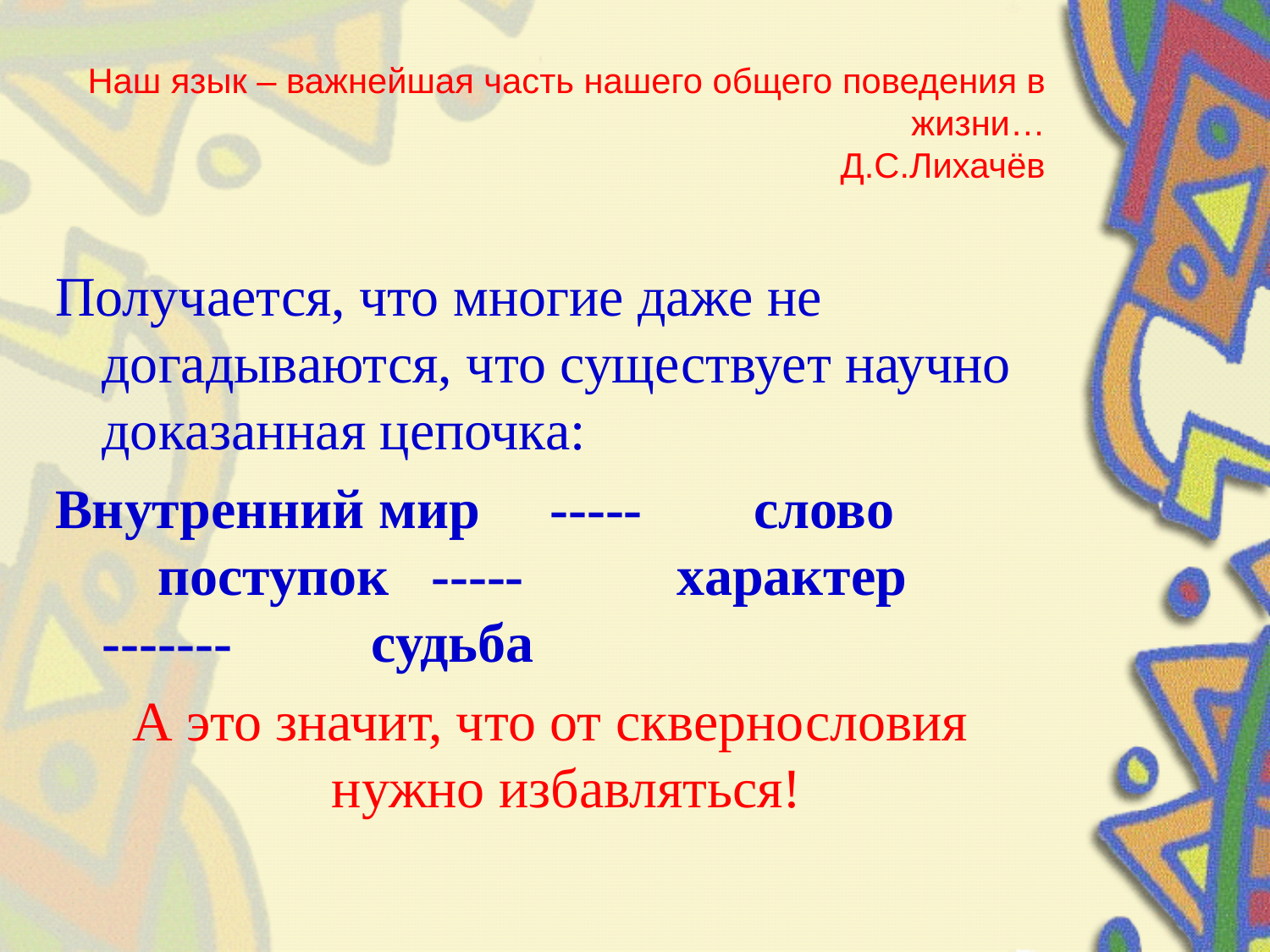

# Наш язык – важнейшая часть нашего общего поведения в жизни… Д.С.Лихачёв
Получается, что многие даже не догадываются, что существует научно доказанная цепочка:
Внутренний мир     -----        слово               поступок   -----           характер    -------          судьба
А это значит, что от сквернословия нужно избавляться!